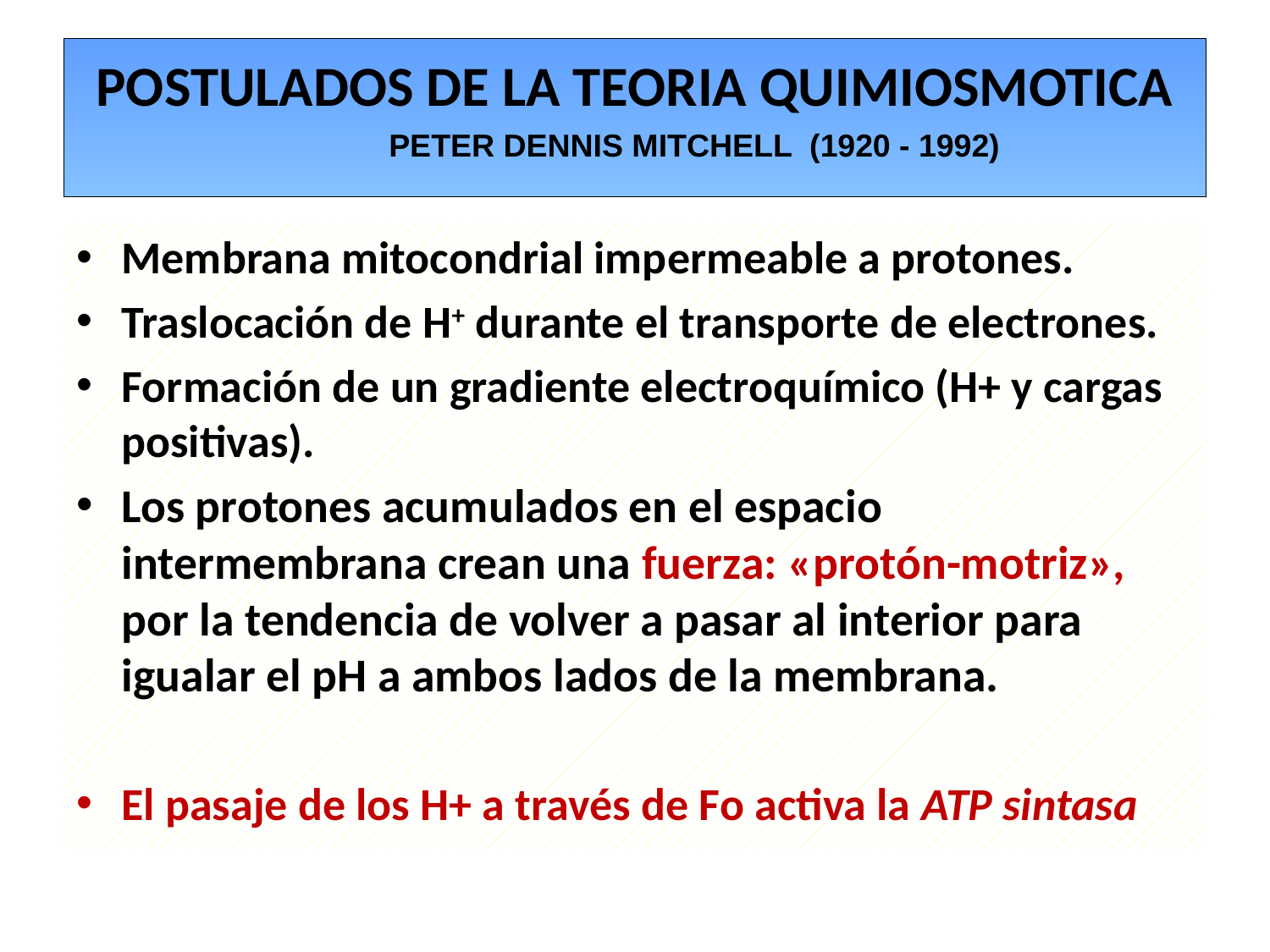

# POSTULADOS DE LA TEORIA QUIMIOSMOTICA
PETER DENNIS MITCHELL  (1920 - 1992)
Membrana mitocondrial impermeable a protones.
Traslocación de H+ durante el transporte de electrones.
Formación de un gradiente electroquímico (H+ y cargas positivas).
Los protones acumulados en el espacio intermembrana crean una fuerza: «protón-motriz», por la tendencia de volver a pasar al interior para igualar el pH a ambos lados de la membrana.

El pasaje de los H+ a través de Fo activa la ATP sintasa